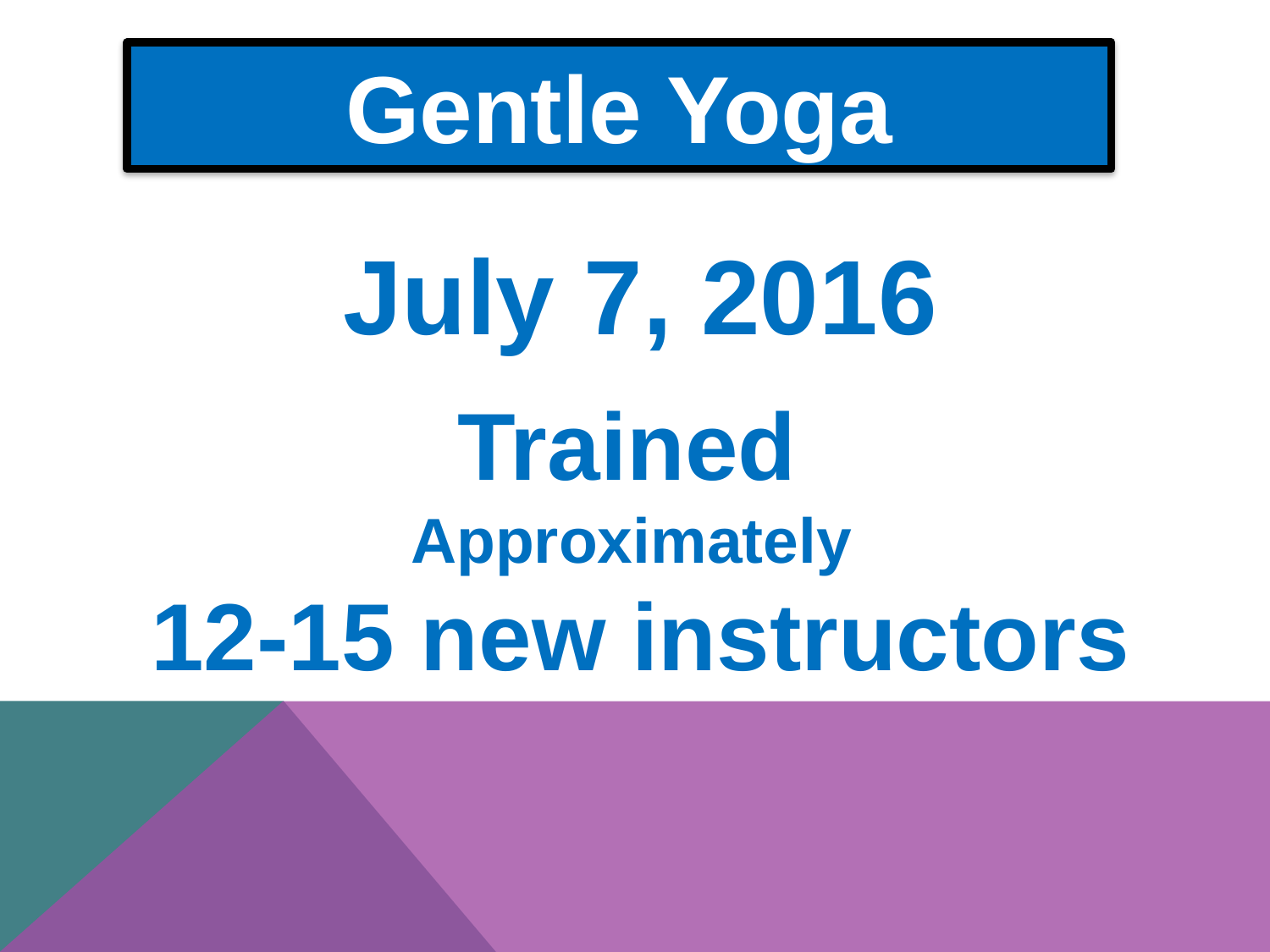

Gentle Yoga
July 7, 2016

Trained
Approximately
12-15 new instructors